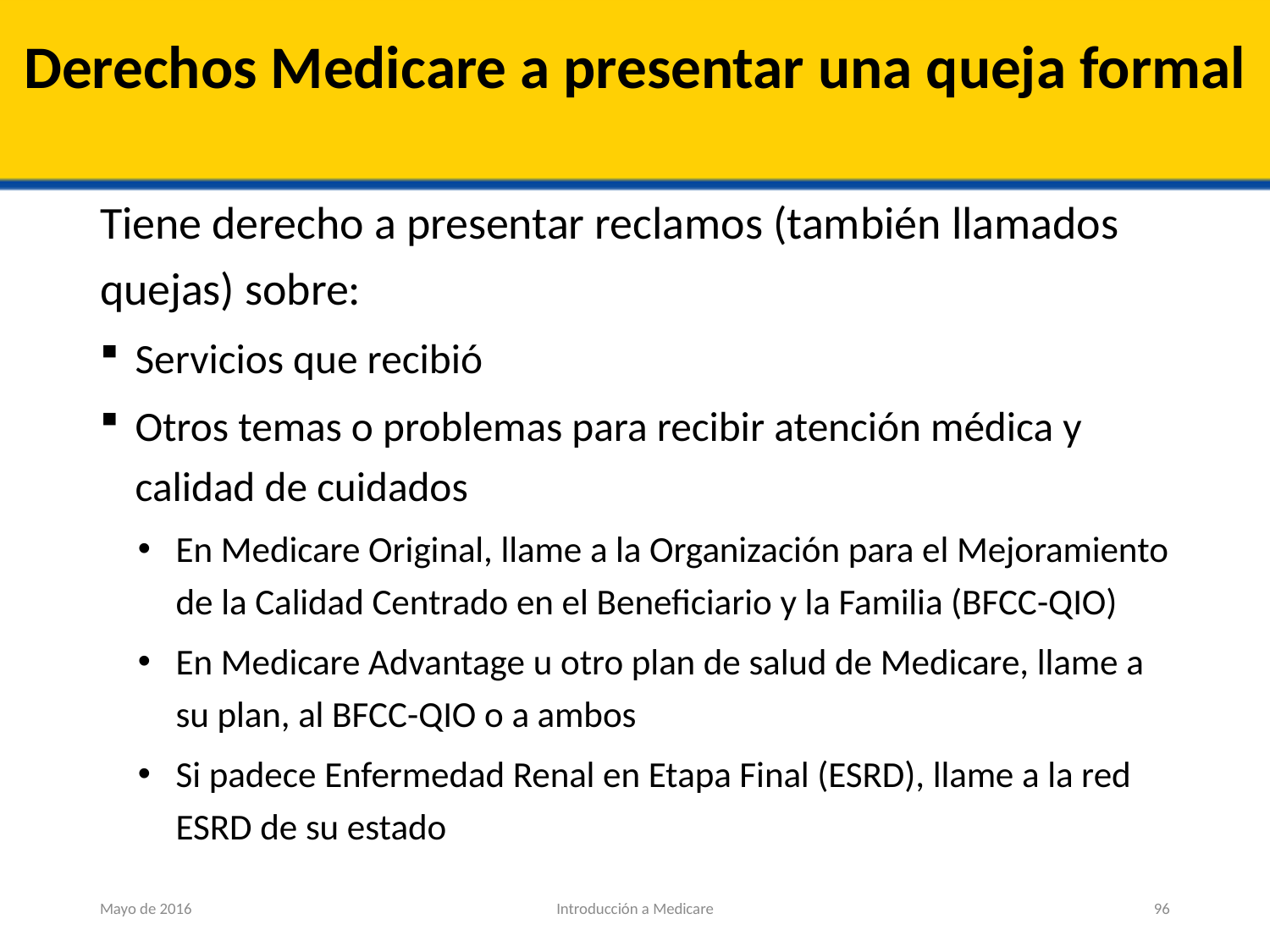

# Derechos Medicare a presentar una queja formal
Tiene derecho a presentar reclamos (también llamados quejas) sobre:
Servicios que recibió
Otros temas o problemas para recibir atención médica y calidad de cuidados
En Medicare Original, llame a la Organización para el Mejoramiento de la Calidad Centrado en el Beneficiario y la Familia (BFCC-QIO)
En Medicare Advantage u otro plan de salud de Medicare, llame a su plan, al BFCC-QIO o a ambos
Si padece Enfermedad Renal en Etapa Final (ESRD), llame a la red ESRD de su estado
Mayo de 2016
Introducción a Medicare
96